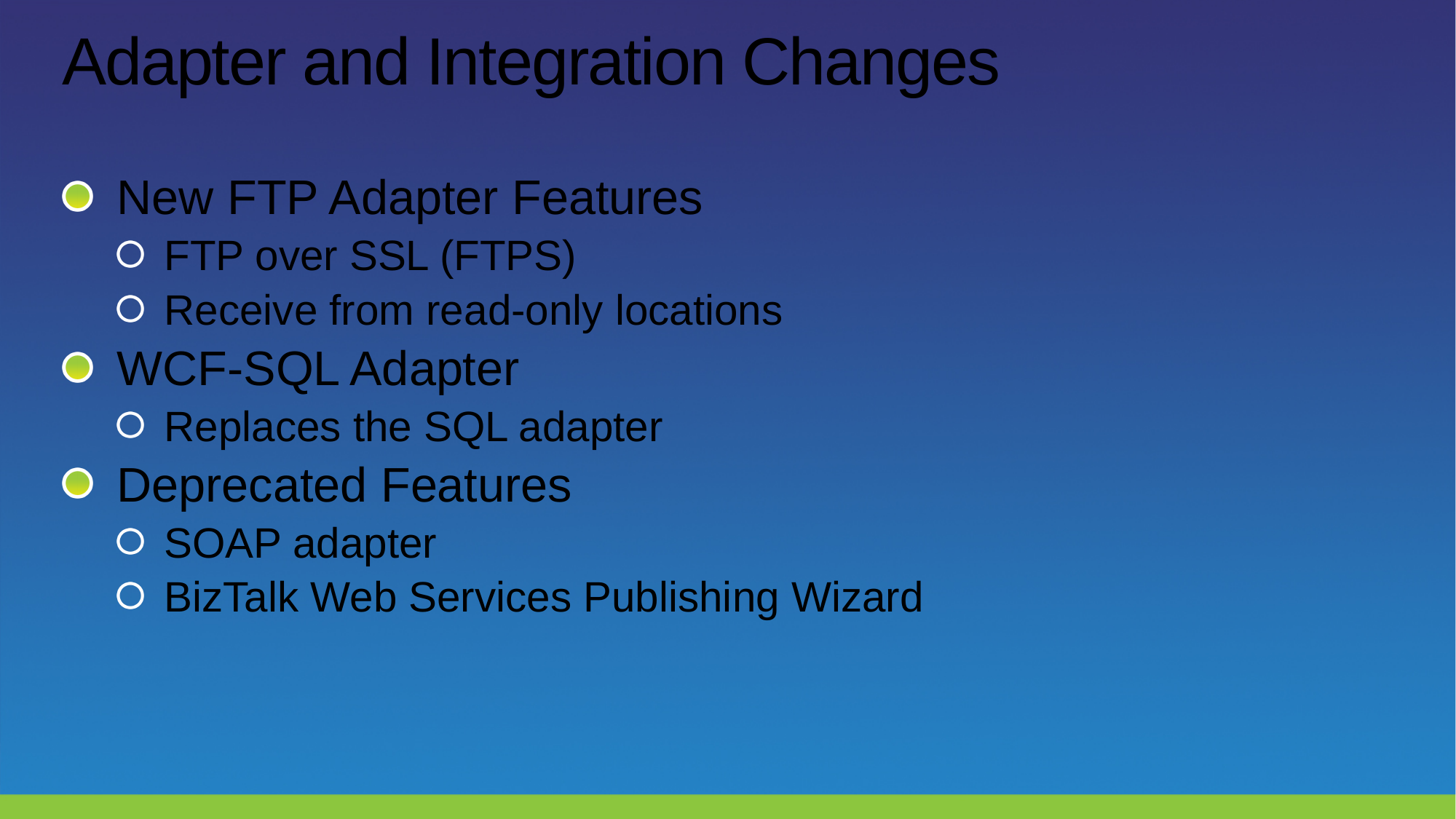

# Adapter and Integration Changes
New FTP Adapter Features
FTP over SSL (FTPS)
Receive from read-only locations
WCF-SQL Adapter
Replaces the SQL adapter
Deprecated Features
SOAP adapter
BizTalk Web Services Publishing Wizard